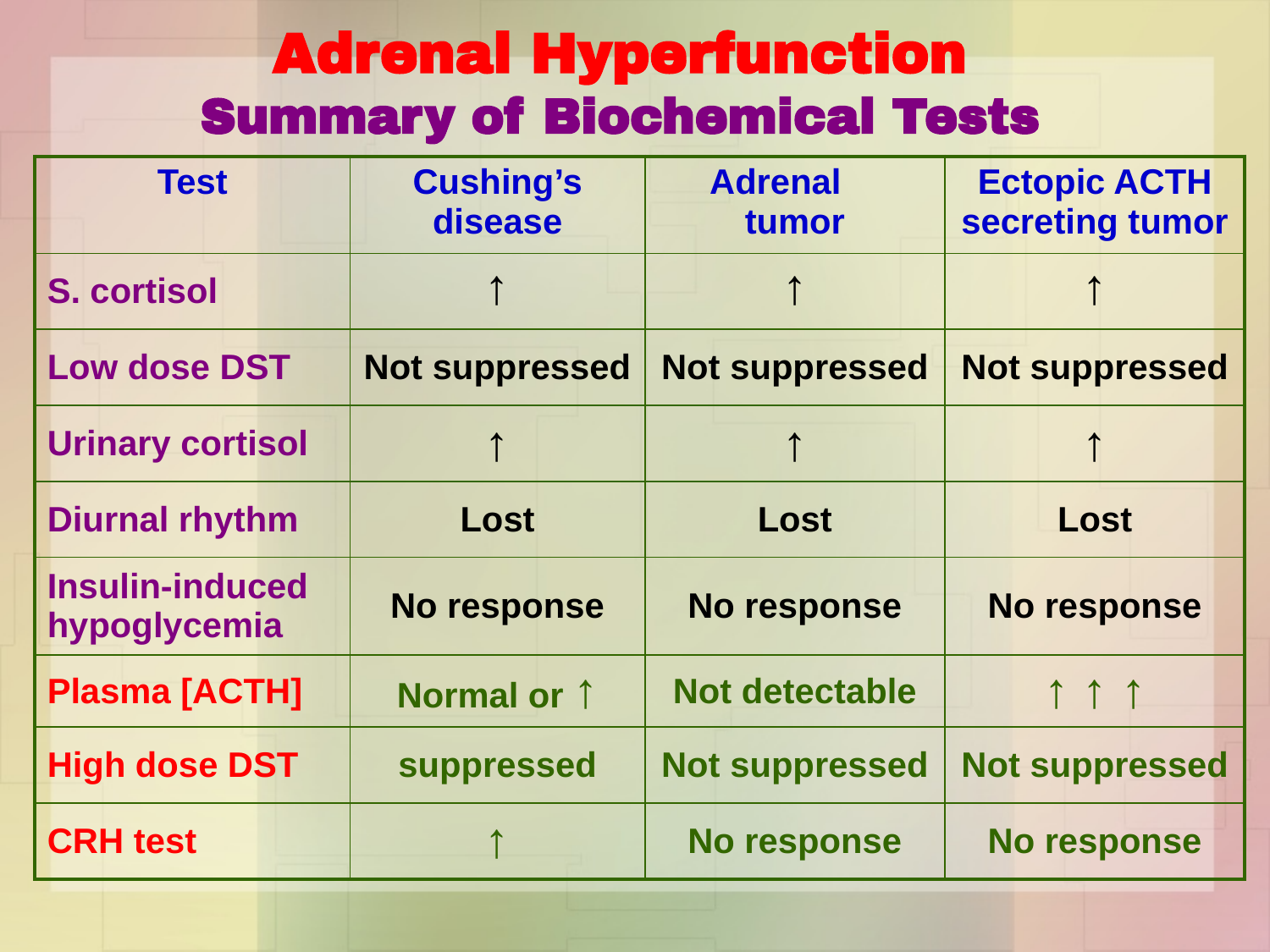

# Adrenal Hyperfunction Summary of Biochemical Tests
| Test | Cushing’s disease | Adrenal tumor | Ectopic ACTH secreting tumor |
| --- | --- | --- | --- |
| S. cortisol | ↑ | ↑ | ↑ |
| Low dose DST | Not suppressed | Not suppressed | Not suppressed |
| Urinary cortisol | ↑ | ↑ | ↑ |
| Diurnal rhythm | Lost | Lost | Lost |
| Insulin-induced hypoglycemia | No response | No response | No response |
| Plasma [ACTH] | Normal or ↑ | Not detectable | ↑ ↑ ↑ |
| High dose DST | suppressed | Not suppressed | Not suppressed |
| CRH test | ↑ | No response | No response |